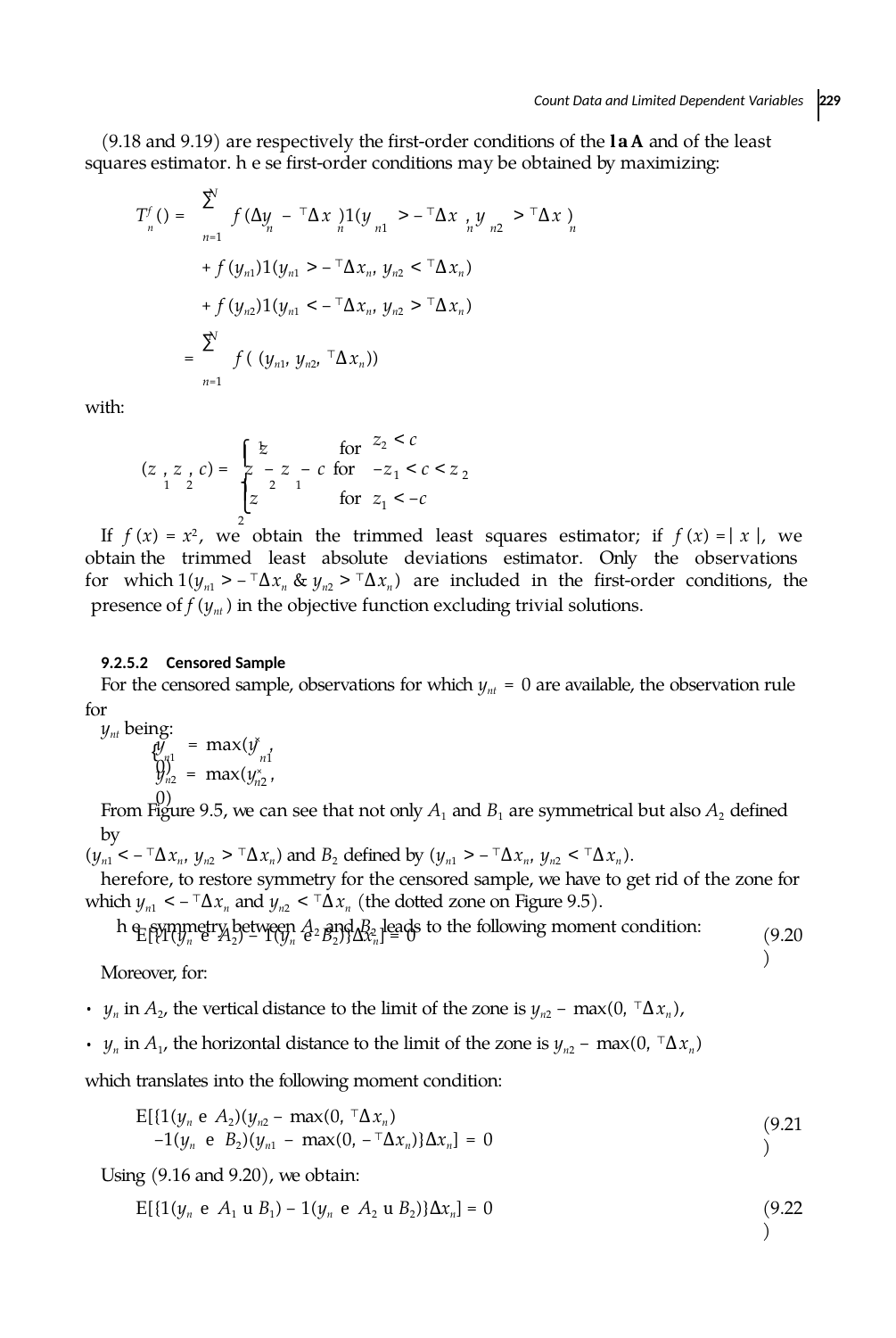

Count Data and Limited Dependent Variables  229

(9.18 and 9.19) are respectively the ﬁrst-order conditions of the lad and of the least squares estimator. hese ﬁrst-order conditions may be obtained by maximizing:

N
∑
Tf () =	f (Δy – ⊤Δx )1(y	> –⊤Δx , y	> ⊤Δx )
n	n	n	n1	n  n2	n
n=1
+ f (yn1)1(yn1 > –⊤Δxn, yn2 < ⊤Δxn)
+ f (yn2)1(yn1 < –⊤Δxn, yn2 > ⊤Δxn)
N
∑
=	f ( (yn1, yn2, ⊤Δxn))
n=1
with:
z2 < c
⎧z	for
1
⎪
–z < c < z
 (z , z , c) =  z – z – c for
1  2	⎨ 2	1
1
2
⎪
z	for
z < –c
⎩ 2
1
If  f (x) = x2,  we  obtain  the  trimmed  least  squares  estimator;  if  f (x) =| x |,  we  obtain the   trimmed   least   absolute   deviations   estimator.   Only   the   observations   for   which 1(yn1  > –⊤Δxn  & yn2  > ⊤Δxn)   are  included  in  the  ﬁrst-order  conditions,  the  presence of f (ynt ) in the objective function excluding trivial solutions.

9.2.5.2  Censored Sample
For the censored sample, observations for which ynt = 0 are available, the observation rule for
ynt being:
{
×
y	= max(y , 0)
n1	n1
yn2 = max(y× , 0)
n2
From Figure 9.5, we can see that not only A1 and B1 are symmetrical but also A2 deﬁned by
(yn1 < –⊤Δxn, yn2 > ⊤Δxn) and B2 deﬁned by (yn1 > –⊤Δxn, yn2 < ⊤Δxn).
herefore, to restore symmetry for the censored sample, we have to get rid of the zone for which yn1 < –⊤Δxn and yn2 < ⊤Δxn (the dotted zone on Figure 9.5).
he symmetry between A2 and B2 leads to the following moment condition:
(9.20)
E[{1(yn e A2) – 1(yn e B2)}Δxn] = 0
Moreover, for:
yn in A2, the vertical distance to the limit of the zone is yn2 – max(0, ⊤Δxn),
yn in A1, the horizontal distance to the limit of the zone is yn2 – max(0, ⊤Δxn)
which translates into the following moment condition: E[{1(yn e A2)(yn2 – max(0, ⊤Δxn)
(9.21)
–1(yn e B2)(yn1 – max(0, –⊤Δxn)}Δxn] = 0 Using (9.16 and 9.20), we obtain:
(9.22)
E[{1(yn e A1 u B1) – 1(yn e A2 u B2)}Δxn] = 0